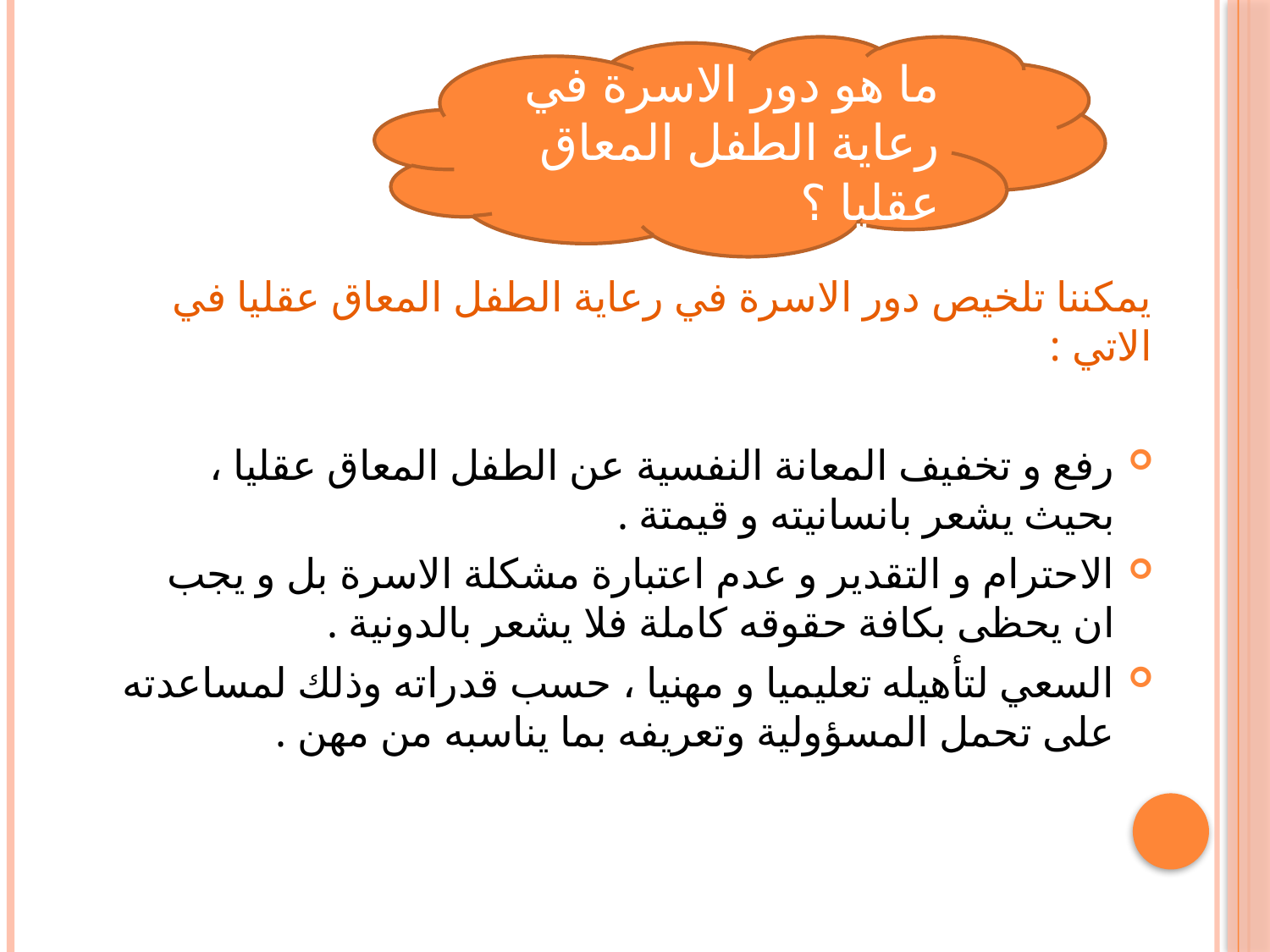

ما هو دور الاسرة في رعاية الطفل المعاق عقليا ؟

يمكننا تلخيص دور الاسرة في رعاية الطفل المعاق عقليا في الاتي :

رفع و تخفيف المعانة النفسية عن الطفل المعاق عقليا ، بحيث يشعر بانسانيته و قيمتة .
الاحترام و التقدير و عدم اعتبارة مشكلة الاسرة بل و يجب ان يحظى بكافة حقوقه كاملة فلا يشعر بالدونية .
السعي لتأهيله تعليميا و مهنيا ، حسب قدراته وذلك لمساعدته على تحمل المسؤولية وتعريفه بما يناسبه من مهن .